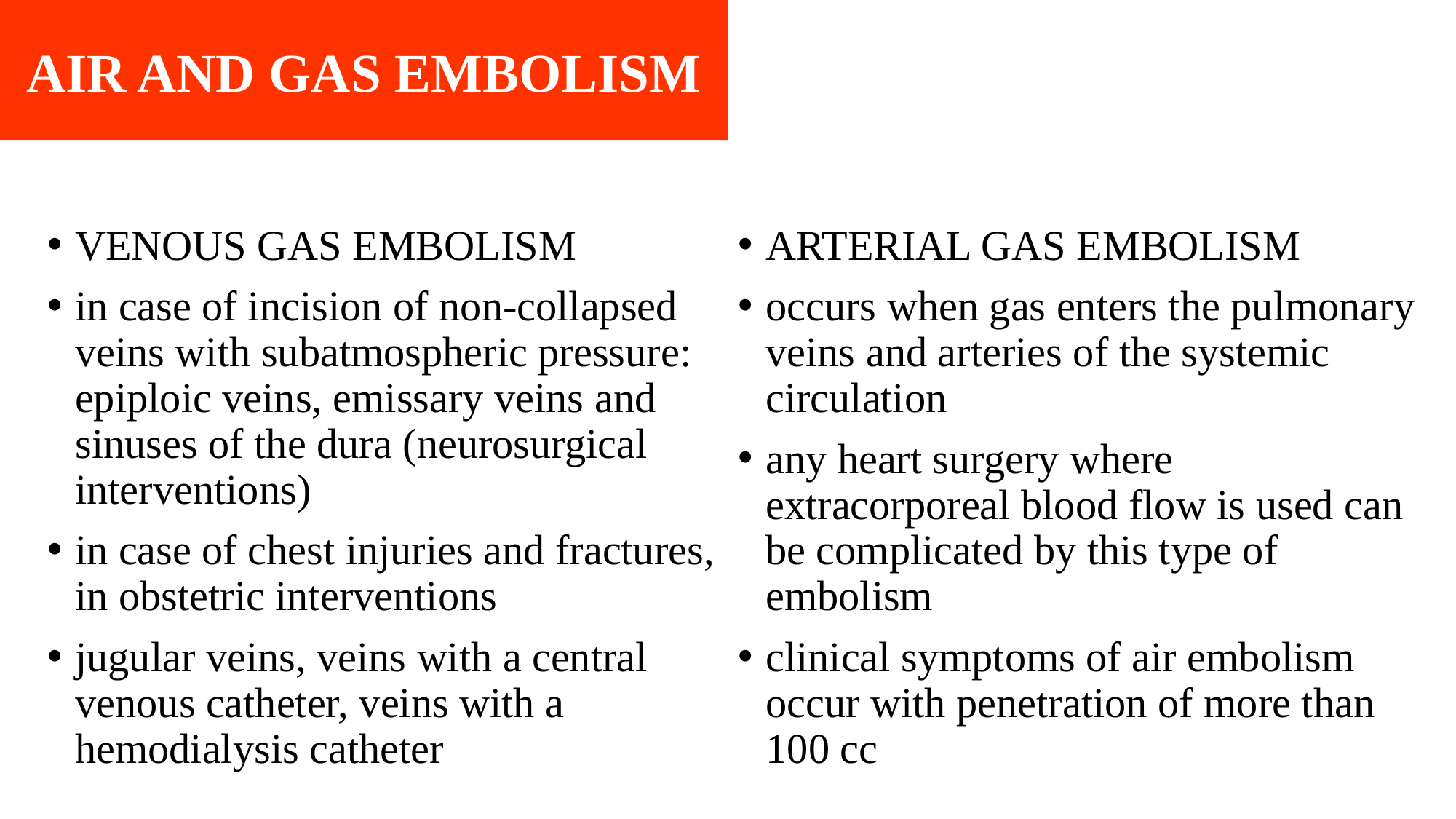

AIR AND GAS EMBOLISM
VENOUS GAS EMBOLISM
in case of incision of non-collapsed veins with subatmospheric pressure: epiploic veins, emissary veins and sinuses of the dura (neurosurgical interventions)
in case of chest injuries and fractures, in obstetric interventions
jugular veins, veins with a central venous catheter, veins with a hemodialysis catheter
ARTERIAL GAS EMBOLISM
occurs when gas enters the pulmonary veins and arteries of the systemic circulation
any heart surgery where extracorporeal blood flow is used can be complicated by this type of embolism
clinical symptoms of air embolism occur with penetration of more than 100 cc